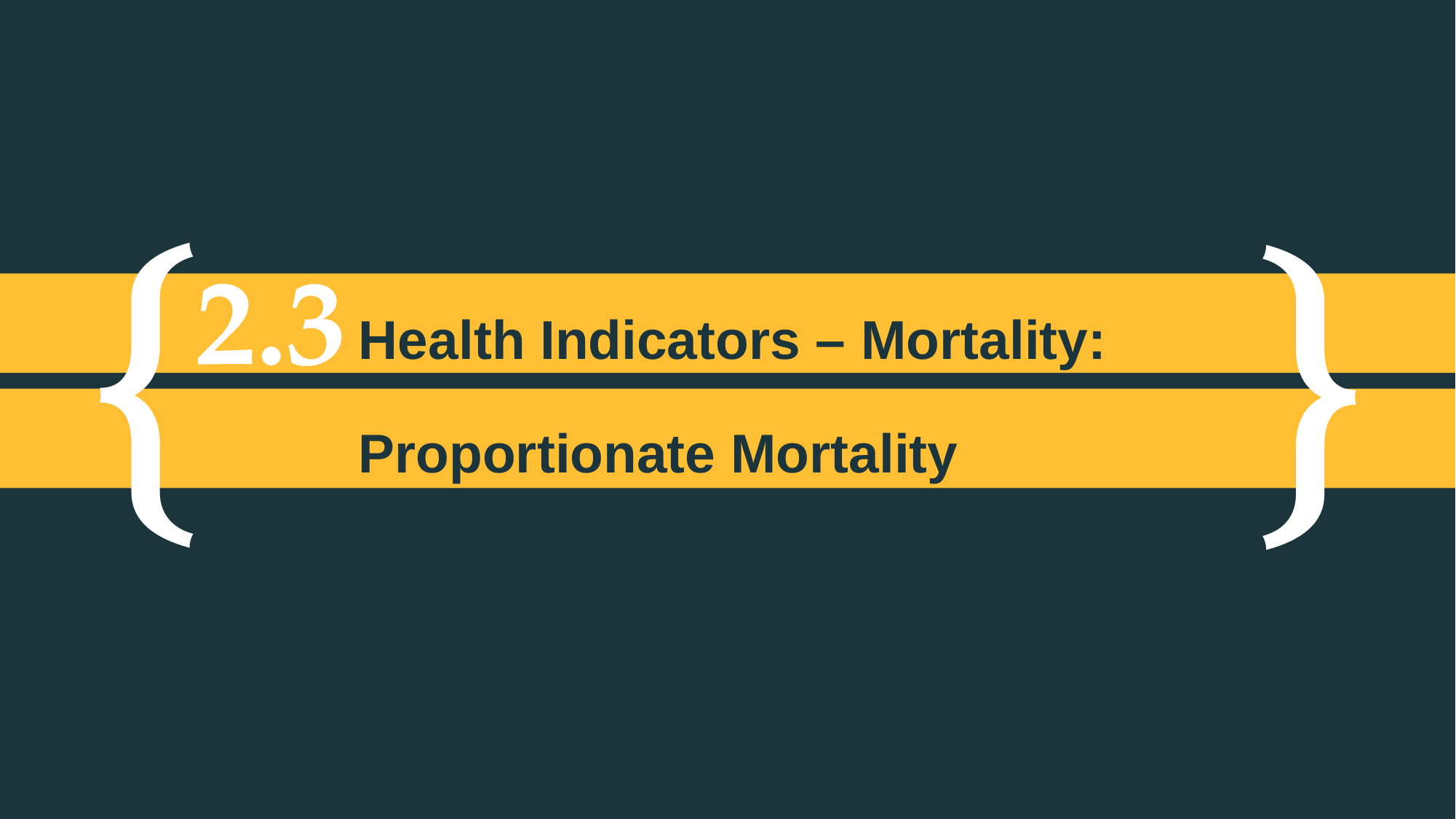

2.3
Health Indicators – Mortality:
Proportionate Mortality